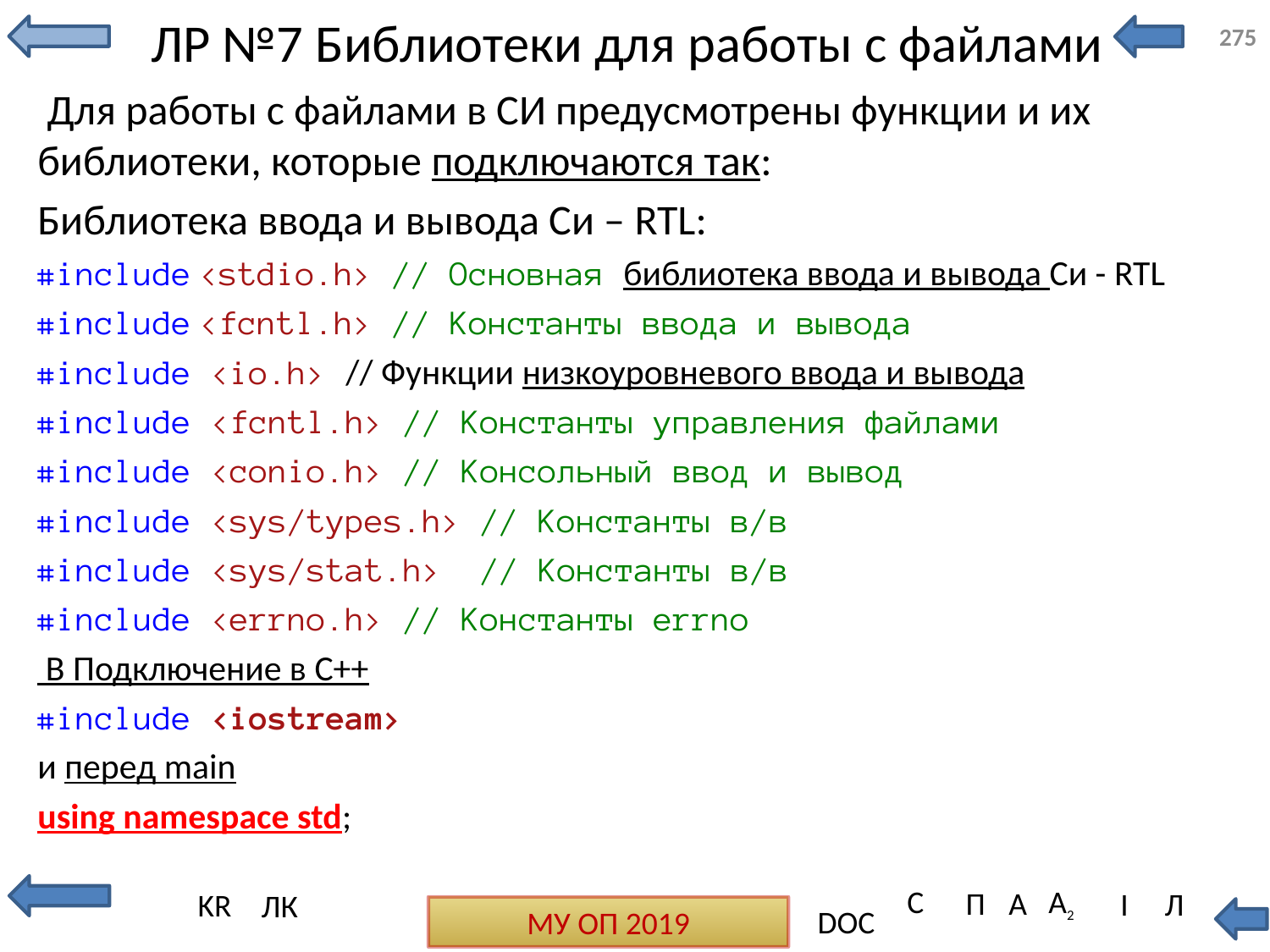

# ЛР №7 Библиотеки для работы с файлами
275
 Для работы с файлами в СИ предусмотрены функции и их библиотеки, которые подключаются так:
Библиотека ввода и вывода Си – RTL:
#include <stdio.h> // Основная библиотека ввода и вывода Си - RTL
#include <fcntl.h> // Константы ввода и вывода
#include <io.h> // Функции низкоуровневого ввода и вывода
#include <fcntl.h> // Константы управления файлами
#include <conio.h> // Консольный ввод и вывод
#include <sys/types.h> // Константы в/в
#include <sys/stat.h>  // Константы в/в
#include <errno.h> // Константы errno
 В Подключение в С++
#include <iostream>
и перед main
using namespace std;